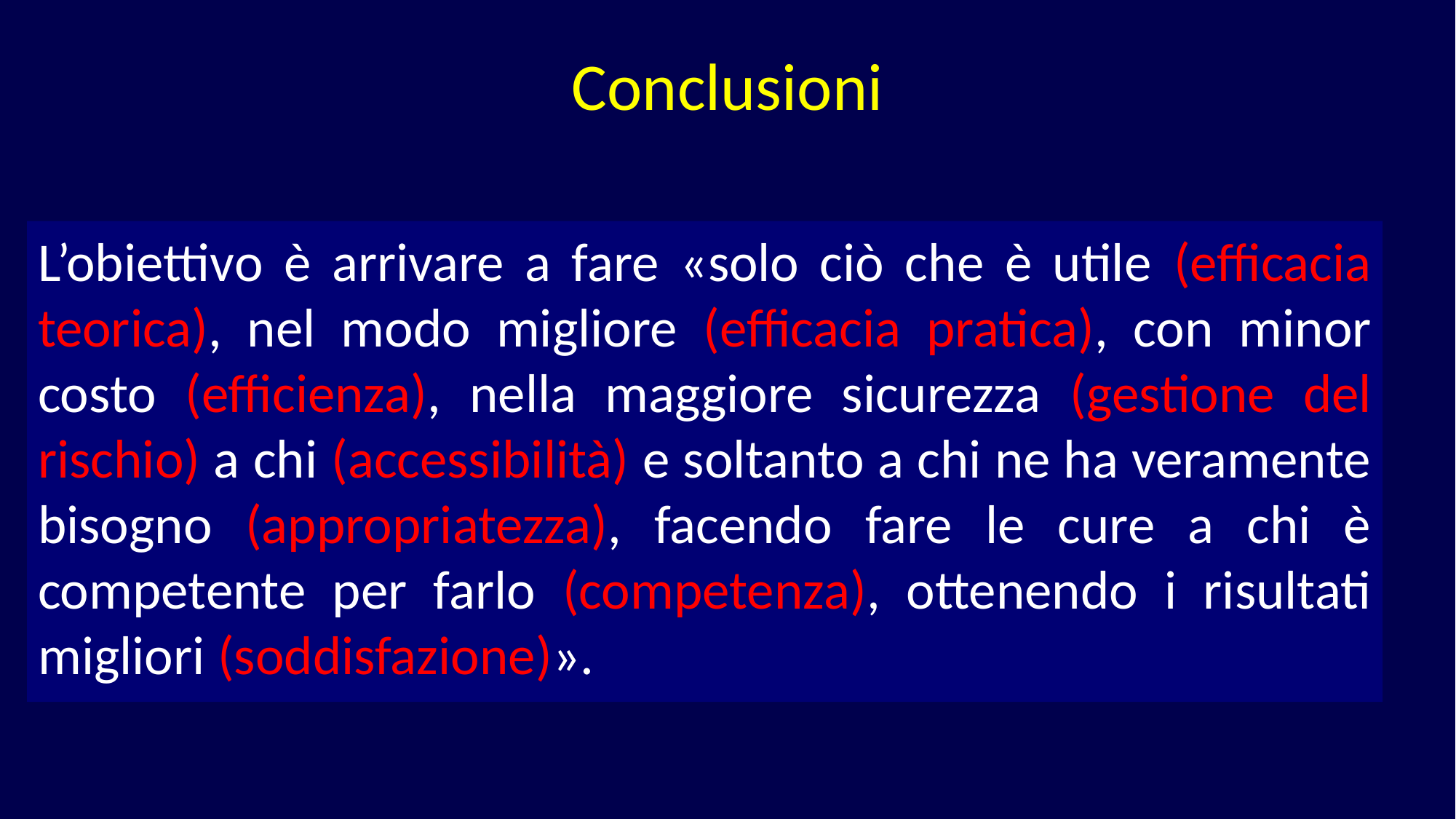

# Conclusioni
L’obiettivo è arrivare a fare «solo ciò che è utile (efficacia teorica), nel modo migliore (efficacia pratica), con minor costo (efficienza), nella maggiore sicurezza (gestione del rischio) a chi (accessibilità) e soltanto a chi ne ha veramente bisogno (appropriatezza), facendo fare le cure a chi è competente per farlo (competenza), ottenendo i risultati migliori (soddisfazione)».